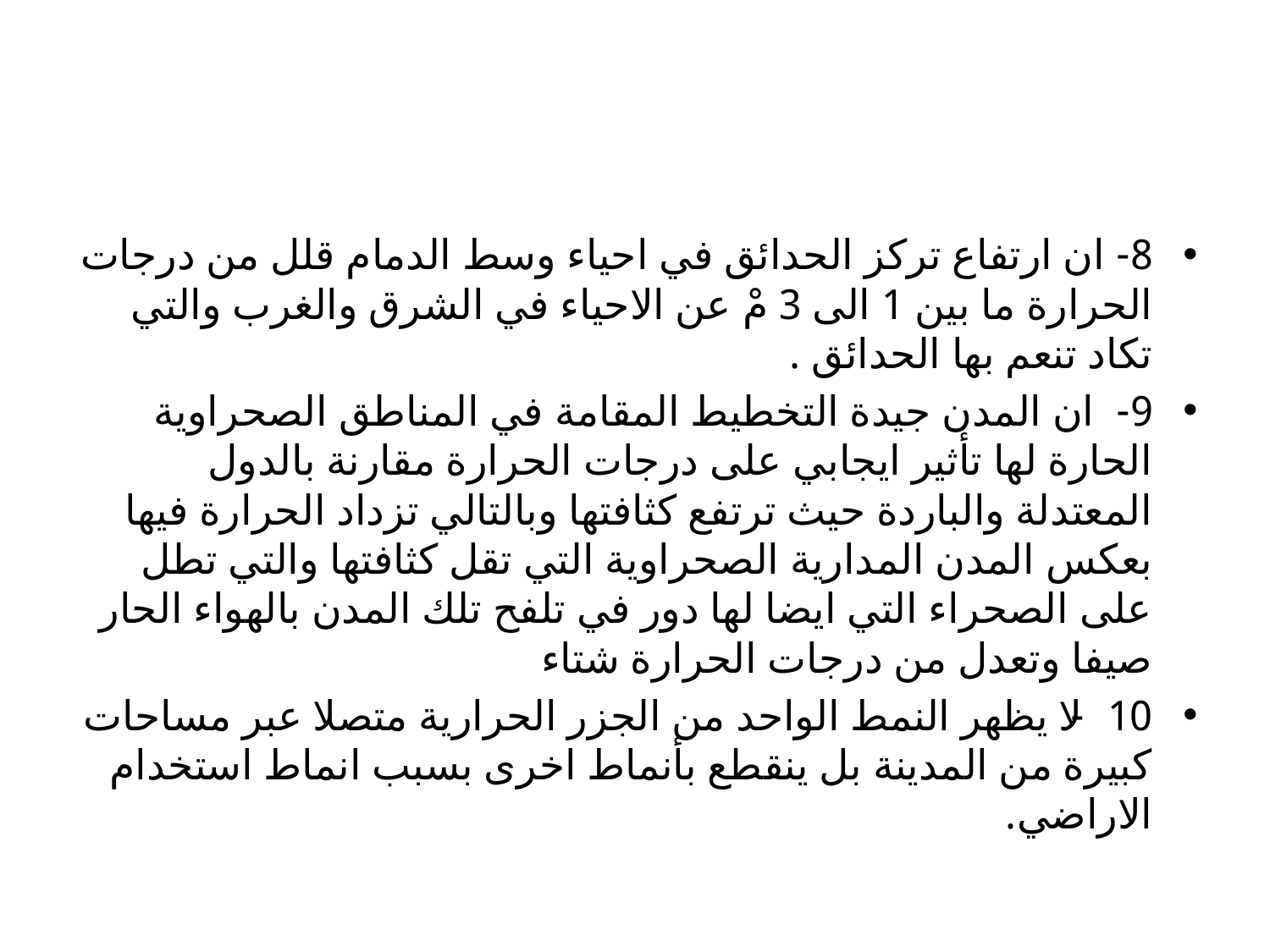

8- ان ارتفاع تركز الحدائق في احياء وسط الدمام قلل من درجات الحرارة ما بين 1 الى 3 مْ عن الاحياء في الشرق والغرب والتي تكاد تنعم بها الحدائق .
9-  ان المدن جيدة التخطيط المقامة في المناطق الصحراوية الحارة لها تأثير ايجابي على درجات الحرارة مقارنة بالدول المعتدلة والباردة حيث ترتفع كثافتها وبالتالي تزداد الحرارة فيها بعكس المدن المدارية الصحراوية التي تقل كثافتها والتي تطل على الصحراء التي ايضا لها دور في تلفح تلك المدن بالهواء الحار صيفا وتعدل من درجات الحرارة شتاء
10- لا يظهر النمط الواحد من الجزر الحرارية متصلا عبر مساحات كبيرة من المدينة بل ينقطع بأنماط اخرى بسبب انماط استخدام الاراضي.